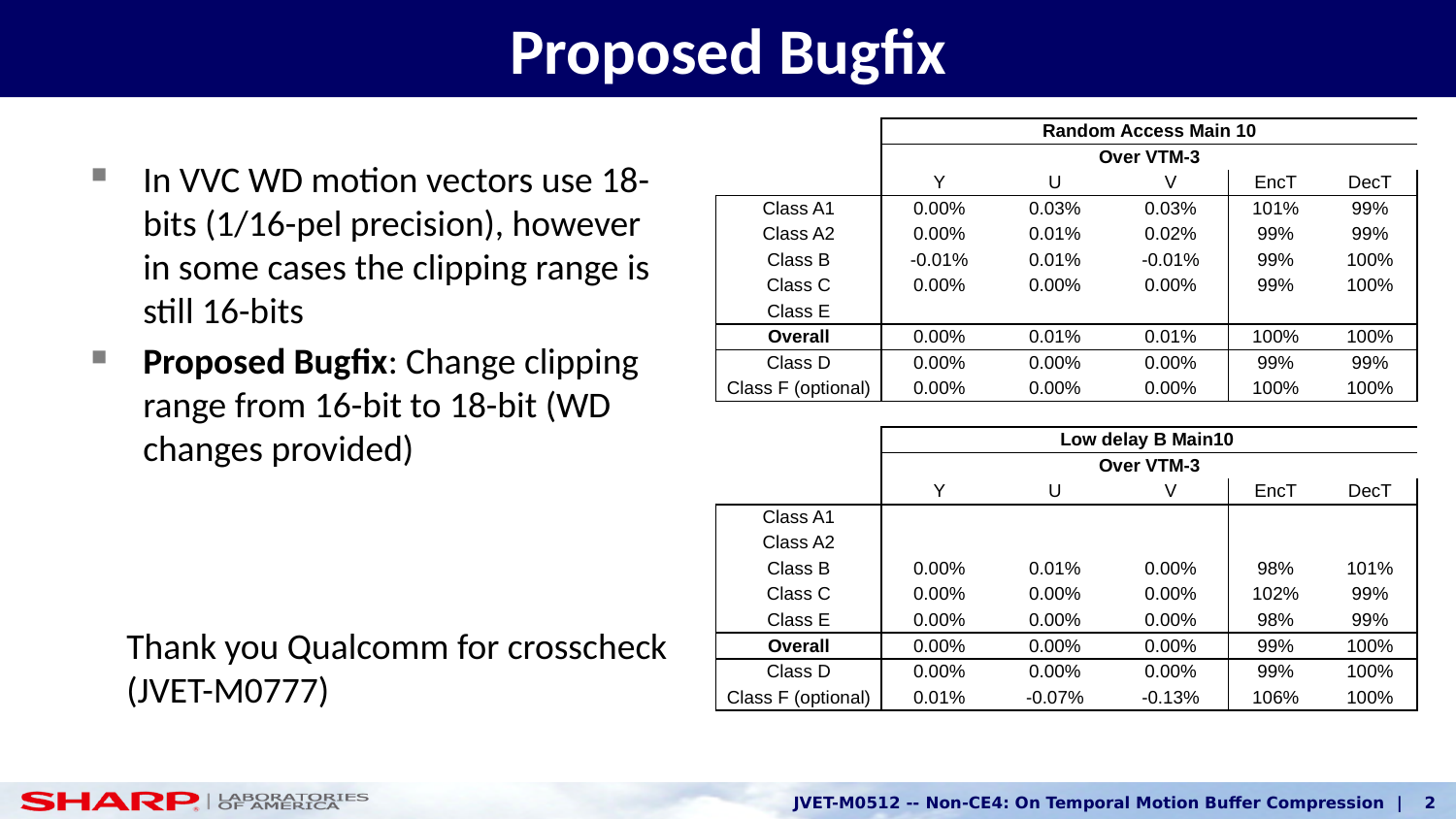

# Proposed Bugfix
|  | Random Access Main 10 |  |  |  |  |
| --- | --- | --- | --- | --- | --- |
|  | Over VTM-3 |  |  |  |  |
|  | Y | U | V | EncT | DecT |
| Class A1 | 0.00% | 0.03% | 0.03% | 101% | 99% |
| Class A2 | 0.00% | 0.01% | 0.02% | 99% | 99% |
| Class B | -0.01% | 0.01% | -0.01% | 99% | 100% |
| Class C | 0.00% | 0.00% | 0.00% | 99% | 100% |
| Class E |  |  |  |  |  |
| Overall | 0.00% | 0.01% | 0.01% | 100% | 100% |
| Class D | 0.00% | 0.00% | 0.00% | 99% | 99% |
| Class F (optional) | 0.00% | 0.00% | 0.00% | 100% | 100% |
|  |  |  |  |  |  |
|  | Low delay B Main10 |  |  |  |  |
|  | Over VTM-3 |  |  |  |  |
|  | Y | U | V | EncT | DecT |
| Class A1 |  |  |  |  |  |
| Class A2 |  |  |  |  |  |
| Class B | 0.00% | 0.01% | 0.00% | 98% | 101% |
| Class C | 0.00% | 0.00% | 0.00% | 102% | 99% |
| Class E | 0.00% | 0.00% | 0.00% | 98% | 99% |
| Overall | 0.00% | 0.00% | 0.00% | 99% | 100% |
| Class D | 0.00% | 0.00% | 0.00% | 99% | 100% |
| Class F (optional) | 0.01% | -0.07% | -0.13% | 106% | 100% |
In VVC WD motion vectors use 18-bits (1/16-pel precision), however in some cases the clipping range is still 16-bits
Proposed Bugfix: Change clipping range from 16-bit to 18-bit (WD changes provided)

Thank you Qualcomm for crosscheck
(JVET-M0777)